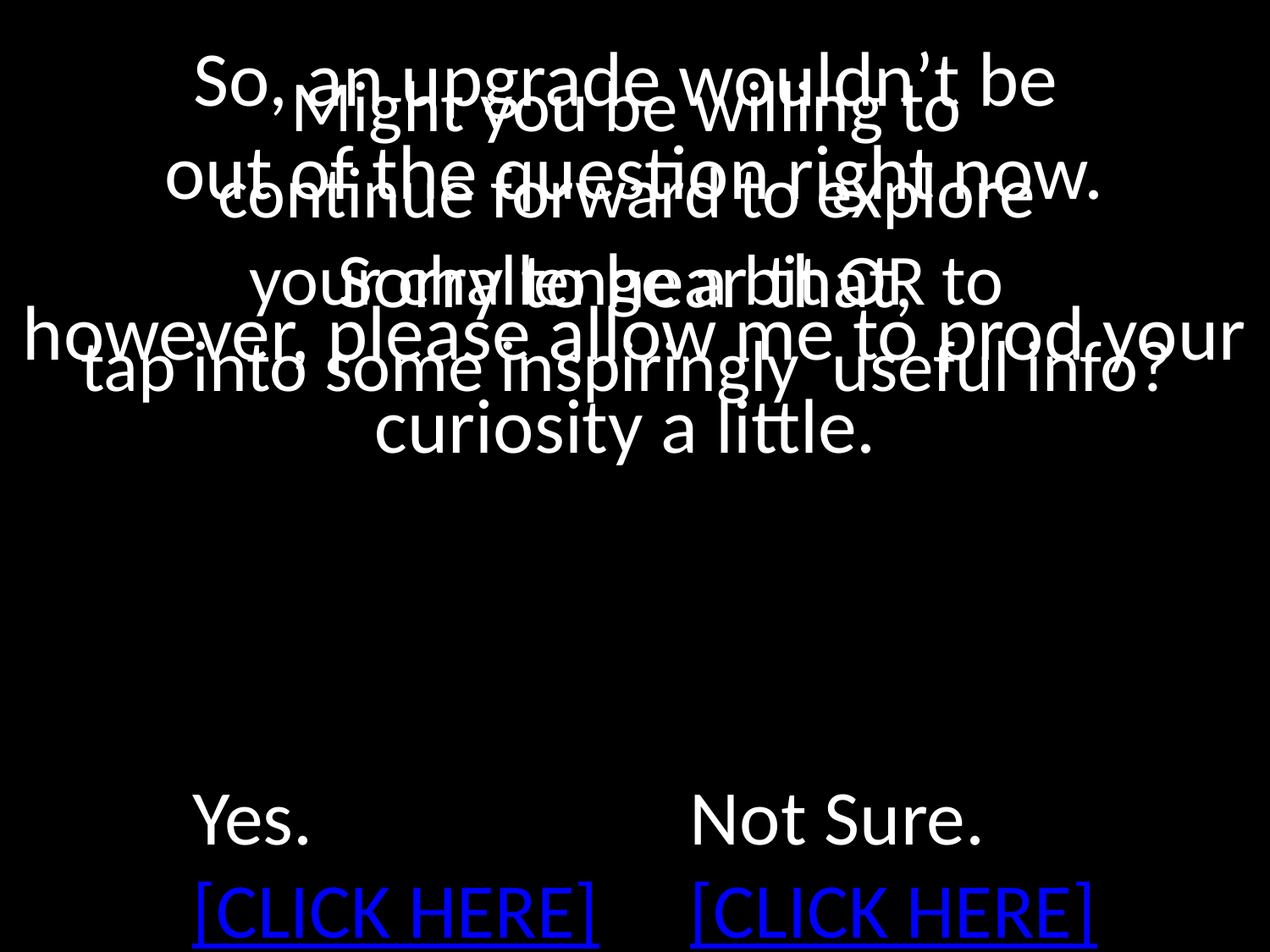

So, an upgrade wouldn’t be
out of the question right now.
Might you be willing to
continue forward to explore
your challenge a bit OR to
tap into some inspiringly  useful info?
Sorry to hear that,
however, please allow me to prod your curiosity a little.
Yes.
[CLICK HERE]
Not Sure.
[CLICK HERE]